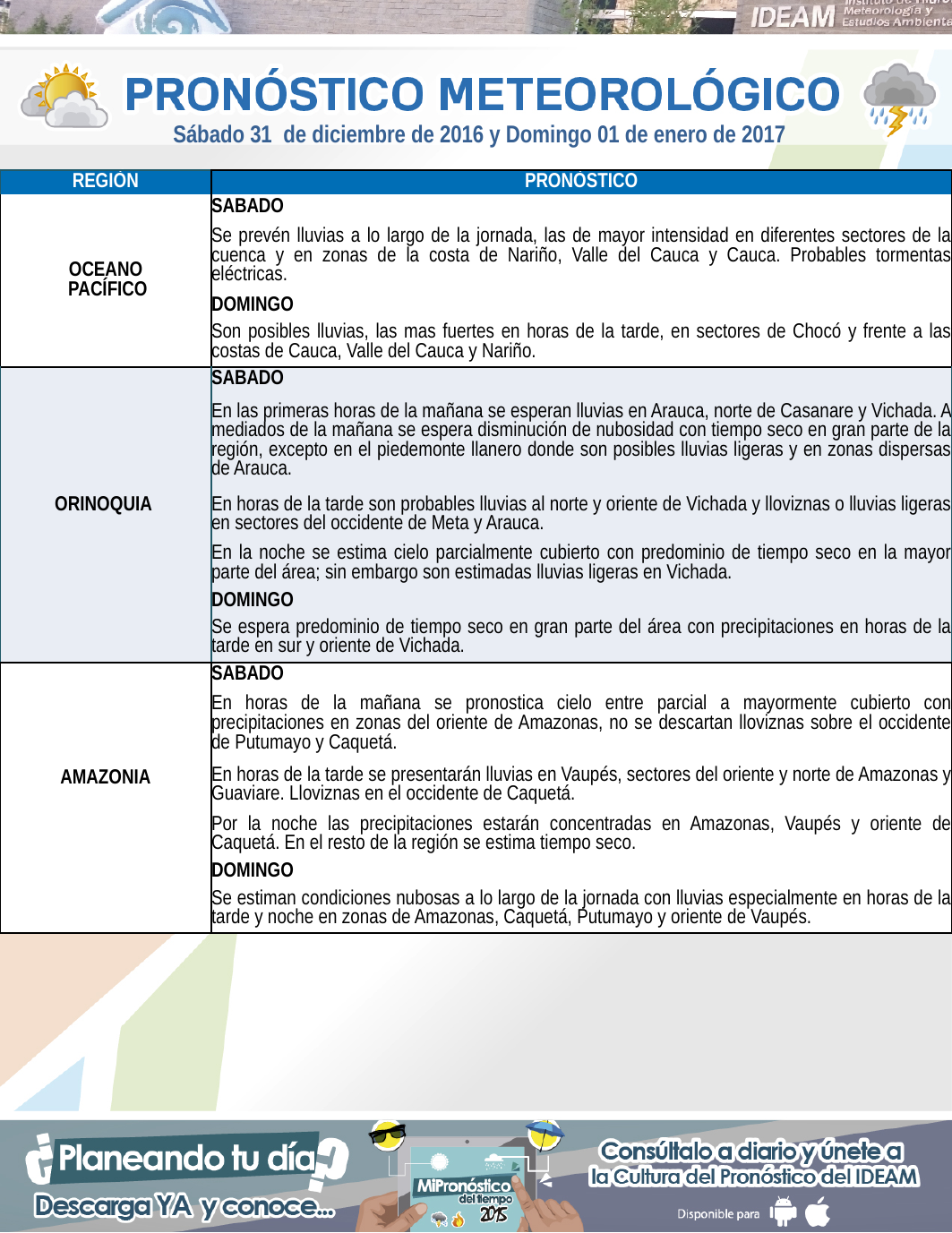

Sábado 31  de diciembre de 2016 y Domingo 01 de enero de 2017
| REGIÓN | PRONÓSTICO |
| --- | --- |
| OCEANO PACÍFICO | SABADO |
|  | Se prevén lluvias a lo largo de la jornada, las de mayor intensidad en diferentes sectores de la cuenca y en zonas de la costa de Nariño, Valle del Cauca y Cauca. Probables tormentas eléctricas. |
|  | DOMINGO |
|  | Son posibles lluvias, las mas fuertes en horas de la tarde, en sectores de Chocó y frente a las costas de Cauca, Valle del Cauca y Nariño. |
| ORINOQUIA | SABADO |
|  | En las primeras horas de la mañana se esperan lluvias en Arauca, norte de Casanare y Vichada. A mediados de la mañana se espera disminución de nubosidad con tiempo seco en gran parte de la región, excepto en el piedemonte llanero donde son posibles lluvias ligeras y en zonas dispersas de Arauca. |
|  | En horas de la tarde son probables lluvias al norte y oriente de Vichada y lloviznas o lluvias ligeras en sectores del occidente de Meta y Arauca. |
|  | En la noche se estima cielo parcialmente cubierto con predominio de tiempo seco en la mayor parte del área; sin embargo son estimadas lluvias ligeras en Vichada. |
|  | DOMINGO |
|  | Se espera predominio de tiempo seco en gran parte del área con precipitaciones en horas de la tarde en sur y oriente de Vichada. |
| AMAZONIA | SABADO |
|  | En horas de la mañana se pronostica cielo entre parcial a mayormente cubierto con precipitaciones en zonas del oriente de Amazonas, no se descartan lloviznas sobre el occidente de Putumayo y Caquetá. |
|  | En horas de la tarde se presentarán lluvias en Vaupés, sectores del oriente y norte de Amazonas y Guaviare. Lloviznas en el occidente de Caquetá. |
|  | Por la noche las precipitaciones estarán concentradas en Amazonas, Vaupés y oriente de Caquetá. En el resto de la región se estima tiempo seco. |
|  | DOMINGO |
|  | Se estiman condiciones nubosas a lo largo de la jornada con lluvias especialmente en horas de la tarde y noche en zonas de Amazonas, Caquetá, Putumayo y oriente de Vaupés. |